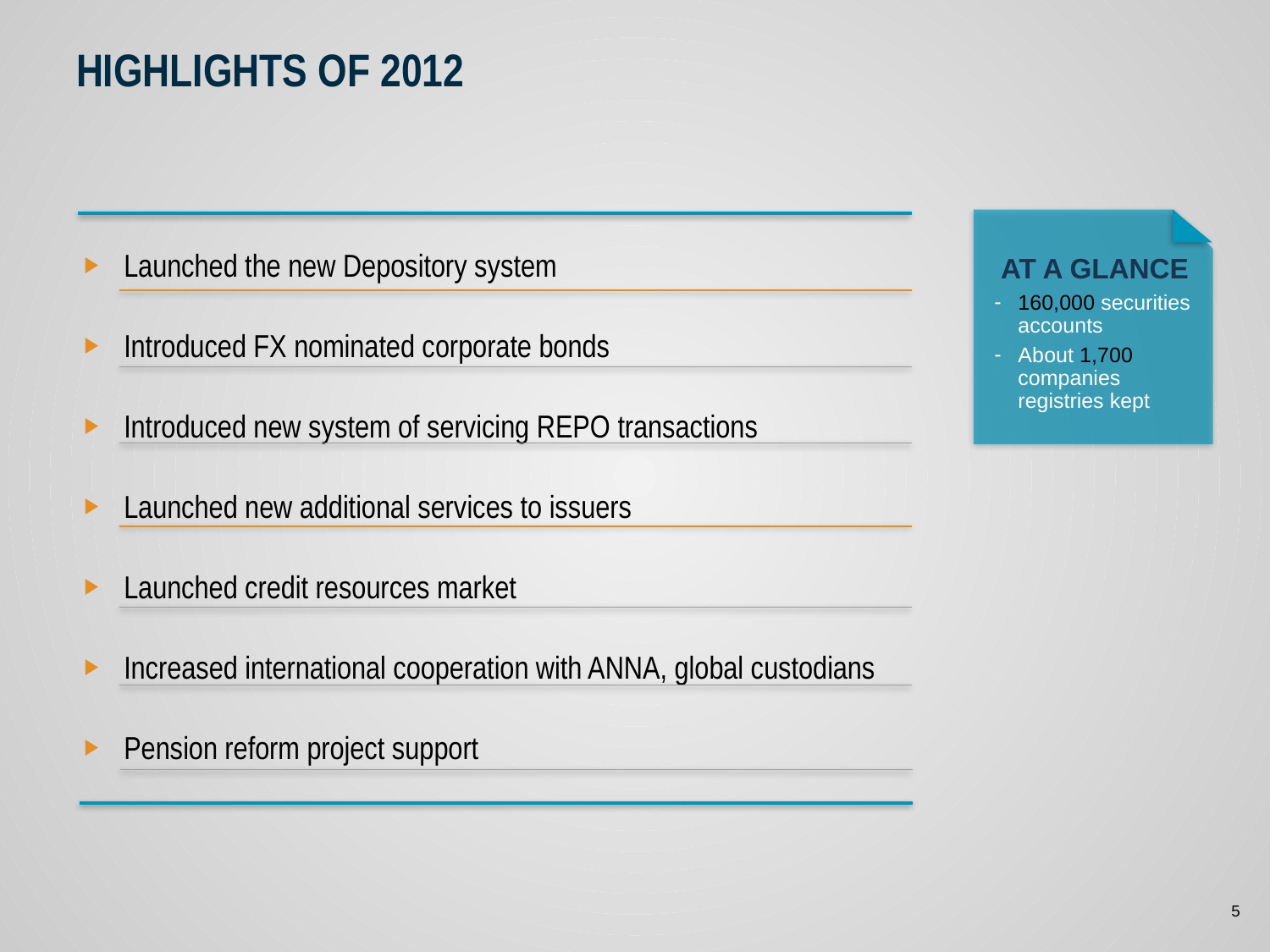

# Highlights OF 2012

Launched the new Depository system
Introduced FX nominated corporate bonds
Introduced new system of servicing REPO transactions
Launched new additional services to issuers
Launched credit resources market
Increased international cooperation with ANNA, global custodians
Pension reform project support
AT A GLANCE
160,000 securities accounts
About 1,700 companies registries kept